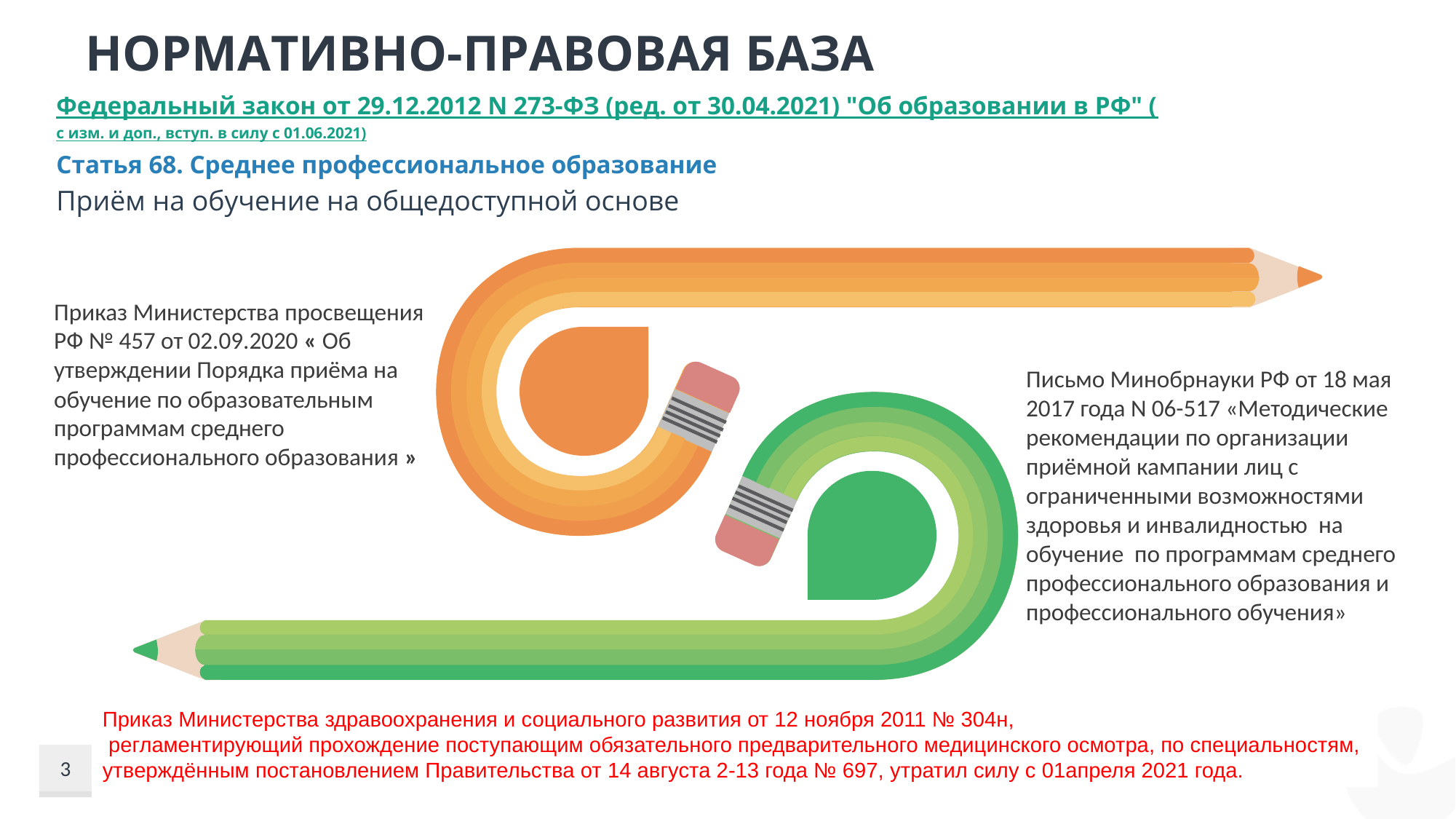

# Нормативно-правовая база

Федеральный закон от 29.12.2012 N 273-ФЗ (ред. от 30.04.2021) "Об образовании в РФ" (с изм. и доп., вступ. в силу с 01.06.2021)
Статья 68. Среднее профессиональное образование
Приём на обучение на общедоступной основе

Приказ Министерства просвещения РФ № 457 от 02.09.2020 « Об утверждении Порядка приёма на обучение по образовательным программам среднего профессионального образования »

Письмо Минобрнауки РФ от 18 мая 2017 года N 06-517 «Методические рекомендации по организации приёмной кампании лиц с ограниченными возможностями здоровья и инвалидностью  на обучение  по программам среднего профессионального образования и профессионального обучения»

Приказ Министерства здравоохранения и социального развития от 12 ноября 2011 № 304н,
 регламентирующий прохождение поступающим обязательного предварительного медицинского осмотра, по специальностям,
утверждённым постановлением Правительства от 14 августа 2-13 года № 697, утратил силу с 01апреля 2021 года.
3